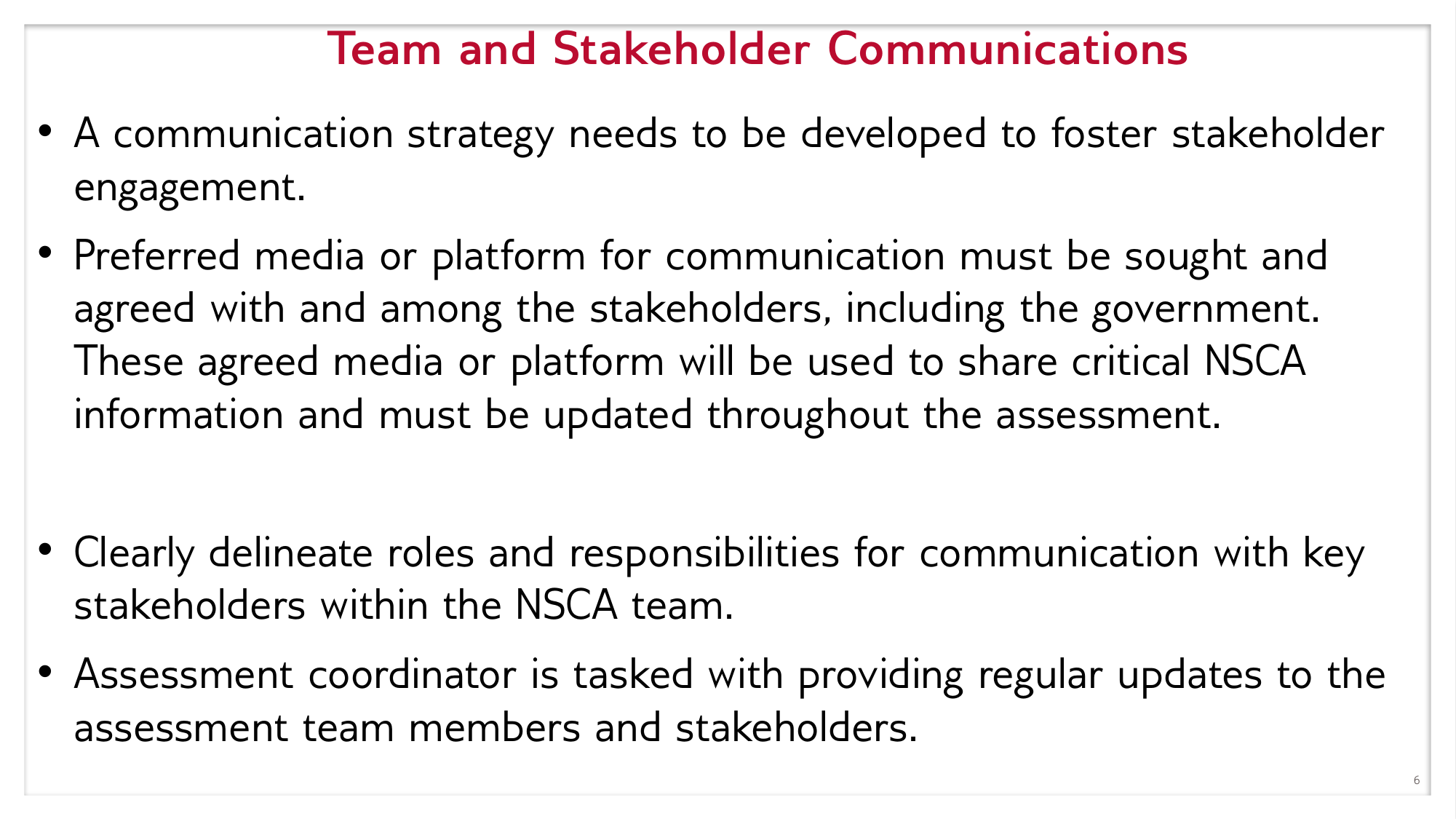

# Team and Stakeholder Communications
A communication strategy needs to be developed to foster stakeholder engagement.
Preferred media or platform for communication must be sought and agreed with and among the stakeholders, including the government. These agreed media or platform will be used to share critical NSCA information and must be updated throughout the assessment.

Clearly delineate roles and responsibilities for communication with key stakeholders within the NSCA team.
Assessment coordinator is tasked with providing regular updates to the assessment team members and stakeholders.
6